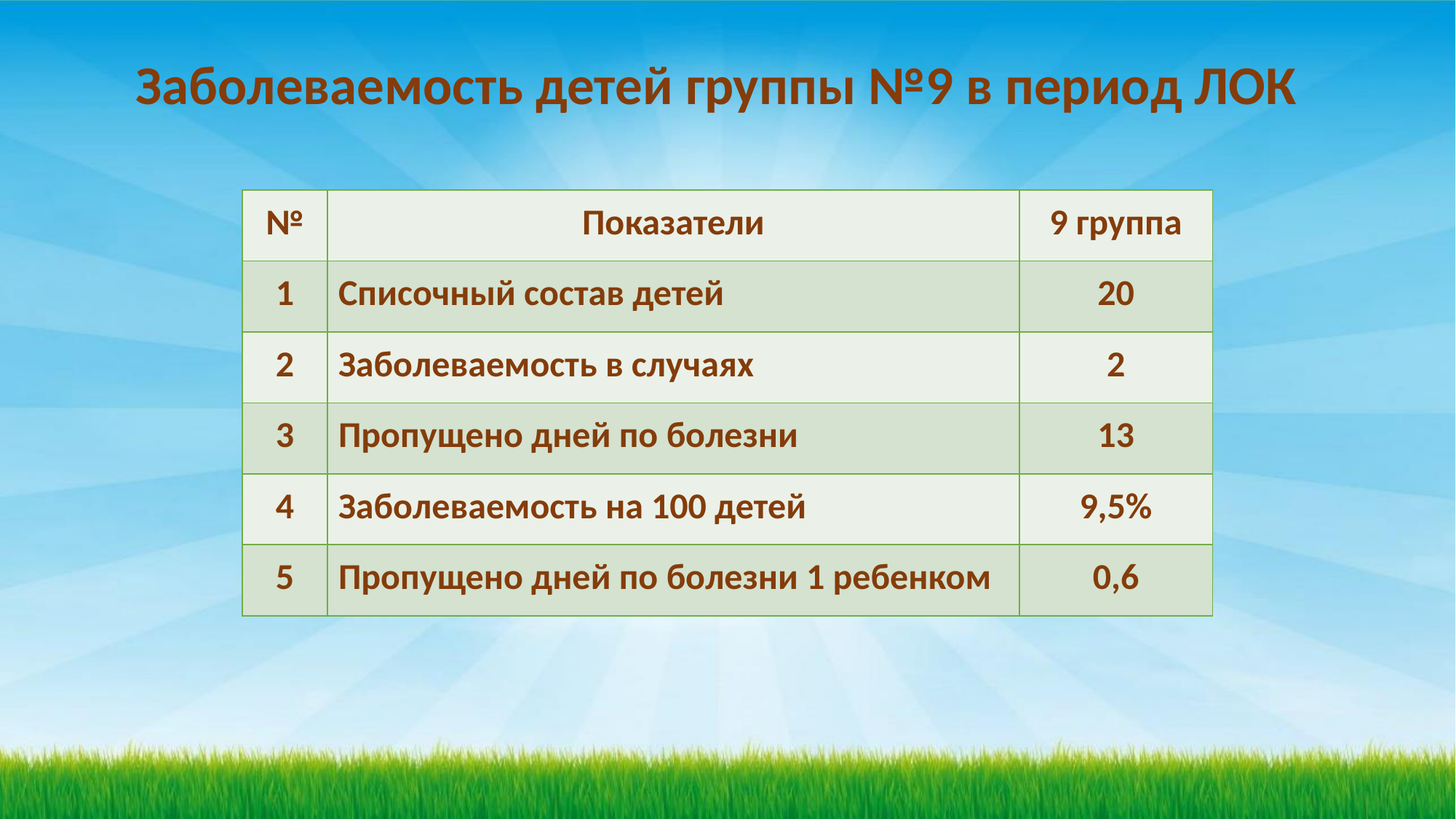

Заболеваемость детей группы №9 в период ЛОК
| № | Показатели | 9 группа |
| --- | --- | --- |
| 1 | Списочный состав детей | 20 |
| 2 | Заболеваемость в случаях | 2 |
| 3 | Пропущено дней по болезни | 13 |
| 4 | Заболеваемость на 100 детей | 9,5% |
| 5 | Пропущено дней по болезни 1 ребенком | 0,6 |